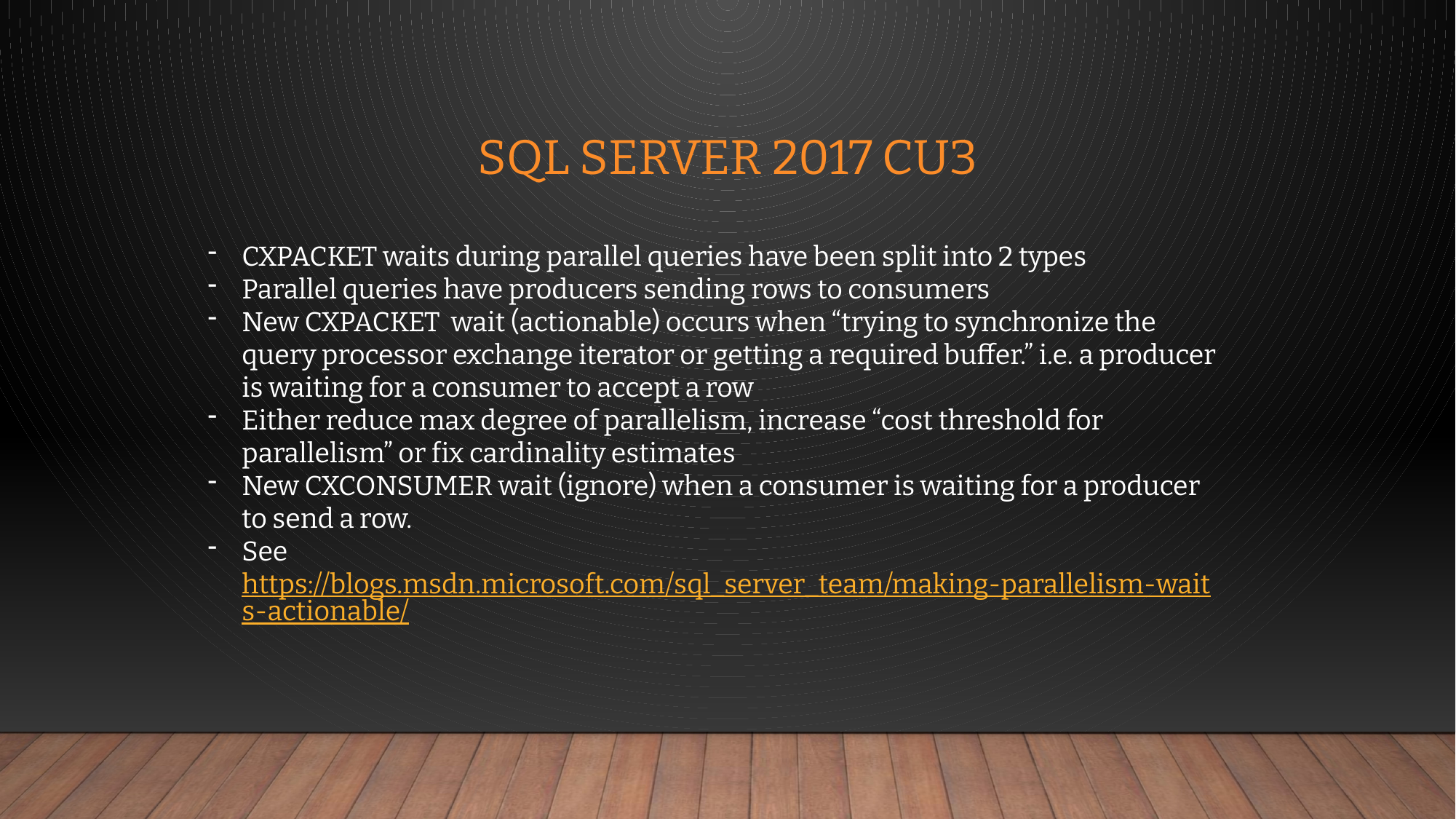

# SQL SERVER 2017 CU3
CXPACKET waits during parallel queries have been split into 2 types
Parallel queries have producers sending rows to consumers
New CXPACKET  wait (actionable) occurs when “trying to synchronize the query processor exchange iterator or getting a required buffer.” i.e. a producer is waiting for a consumer to accept a row
Either reduce max degree of parallelism, increase “cost threshold for parallelism” or fix cardinality estimates
New CXCONSUMER wait (ignore) when a consumer is waiting for a producer to send a row.
See https://blogs.msdn.microsoft.com/sql_server_team/making-parallelism-waits-actionable/